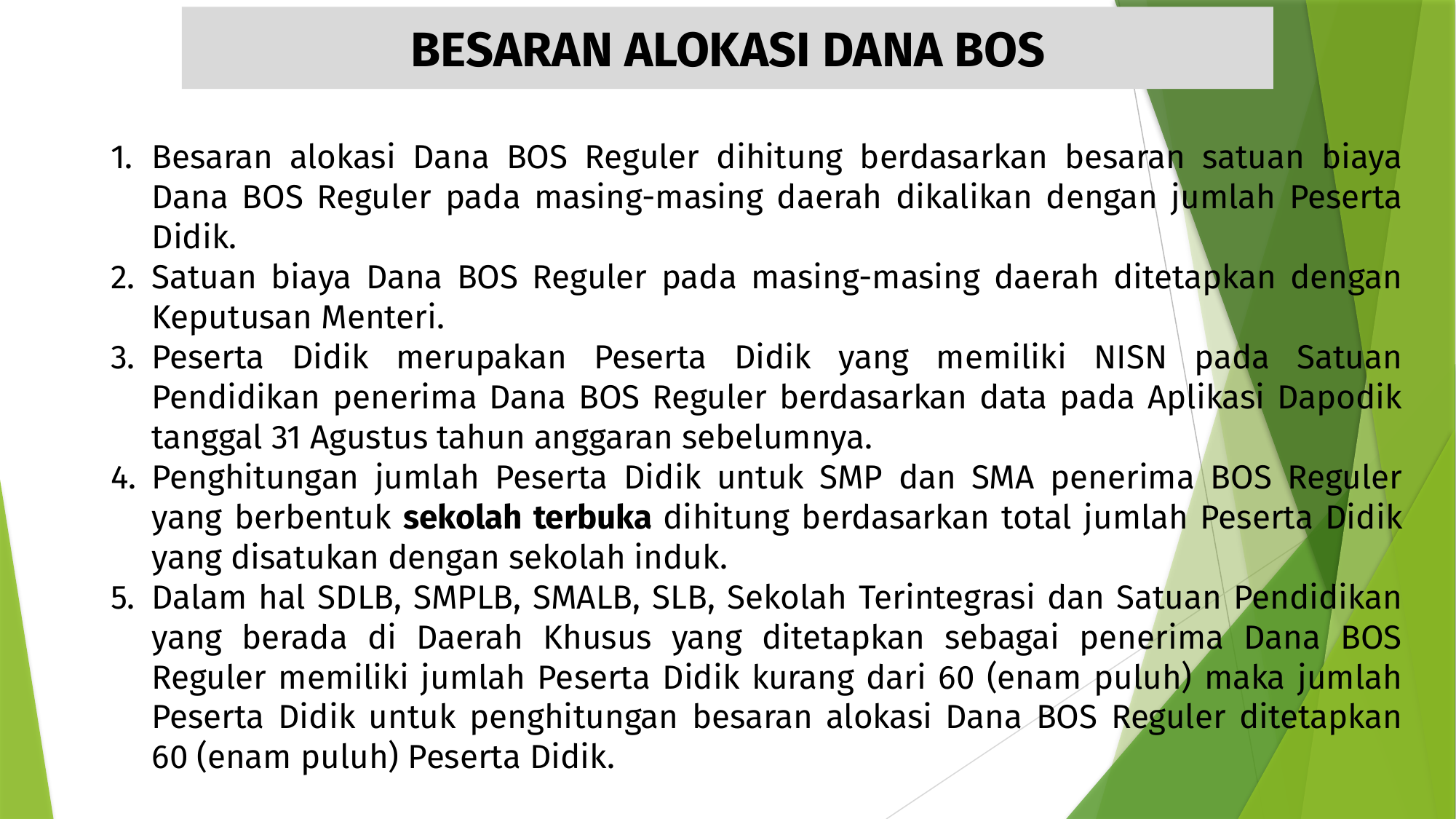

BESARAN ALOKASI DANA BOS
Besaran alokasi Dana BOS Reguler dihitung berdasarkan besaran satuan biaya Dana BOS Reguler pada masing-masing daerah dikalikan dengan jumlah Peserta Didik.
Satuan biaya Dana BOS Reguler pada masing-masing daerah ditetapkan dengan Keputusan Menteri.
Peserta Didik merupakan Peserta Didik yang memiliki NISN pada Satuan Pendidikan penerima Dana BOS Reguler berdasarkan data pada Aplikasi Dapodik tanggal 31 Agustus tahun anggaran sebelumnya.
Penghitungan jumlah Peserta Didik untuk SMP dan SMA penerima BOS Reguler yang berbentuk sekolah terbuka dihitung berdasarkan total jumlah Peserta Didik yang disatukan dengan sekolah induk.
Dalam hal SDLB, SMPLB, SMALB, SLB, Sekolah Terintegrasi dan Satuan Pendidikan yang berada di Daerah Khusus yang ditetapkan sebagai penerima Dana BOS Reguler memiliki jumlah Peserta Didik kurang dari 60 (enam puluh) maka jumlah Peserta Didik untuk penghitungan besaran alokasi Dana BOS Reguler ditetapkan 60 (enam puluh) Peserta Didik.